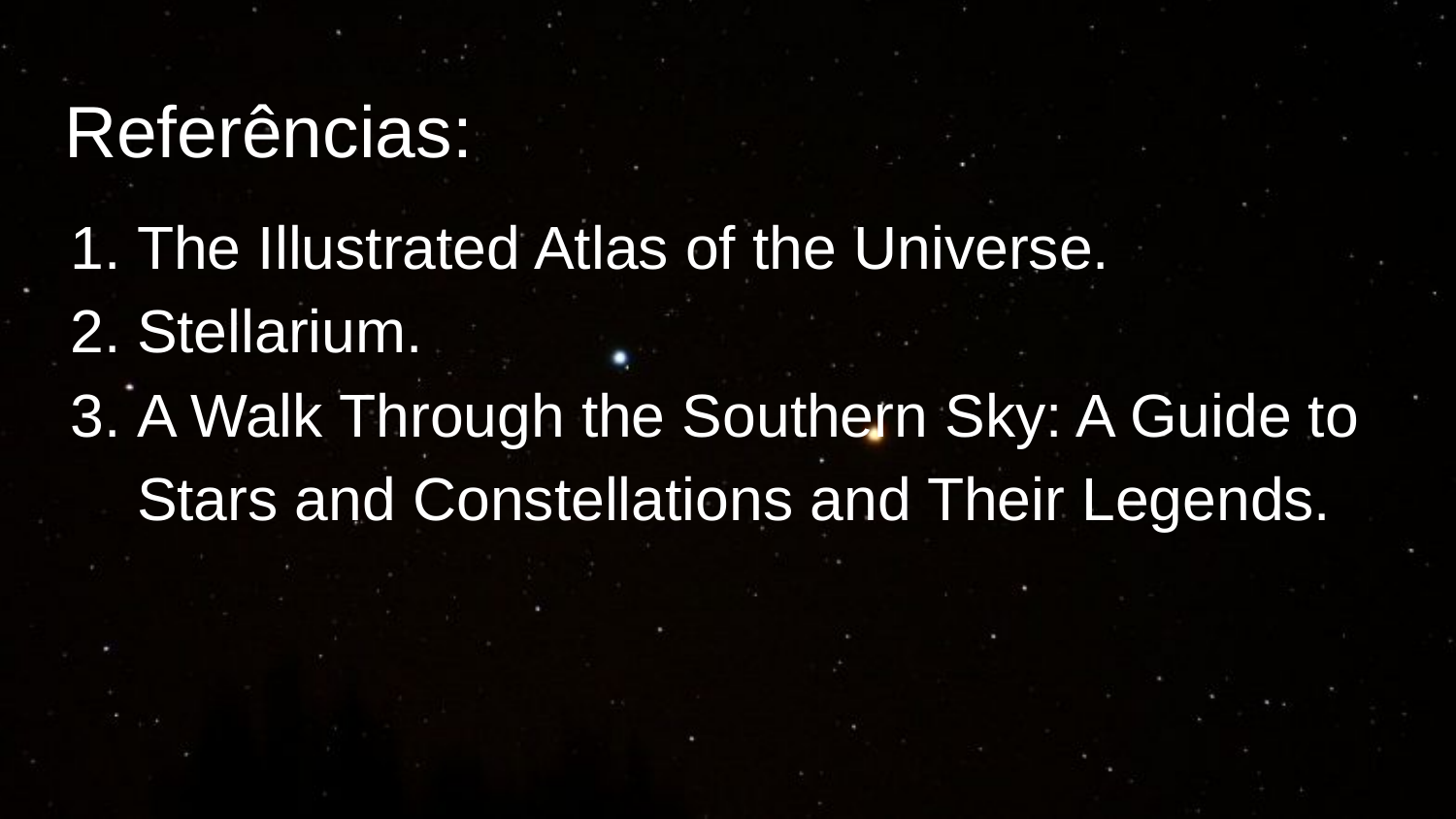

# Referências:
The Illustrated Atlas of the Universe.
Stellarium.
A Walk Through the Southern Sky: A Guide to Stars and Constellations and Their Legends.